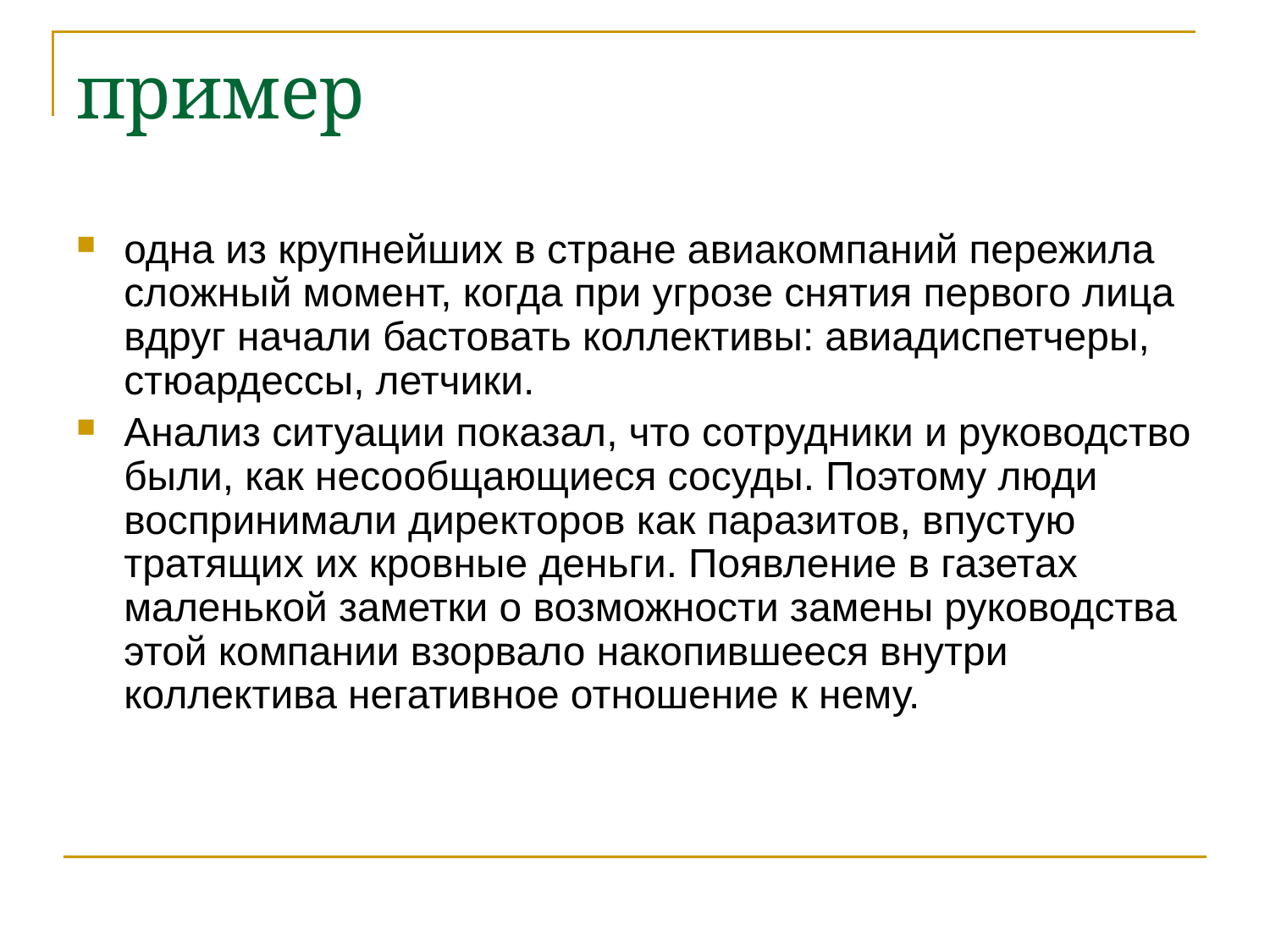

пример
одна из крупнейших в стране авиакомпаний пережила сложный момент, когда при угрозе снятия первого лица вдруг начали бастовать коллективы: авиадиспетчеры, стюардессы, летчики.
Анализ ситуации показал, что сотрудники и руководство были, как несообщающиеся сосуды. Поэтому люди воспринимали директоров как паразитов, впустую тратящих их кровные деньги. Появление в газетах маленькой заметки о возможности замены руководства этой компании взорвало накопившееся внутри коллектива негативное отношение к нему.